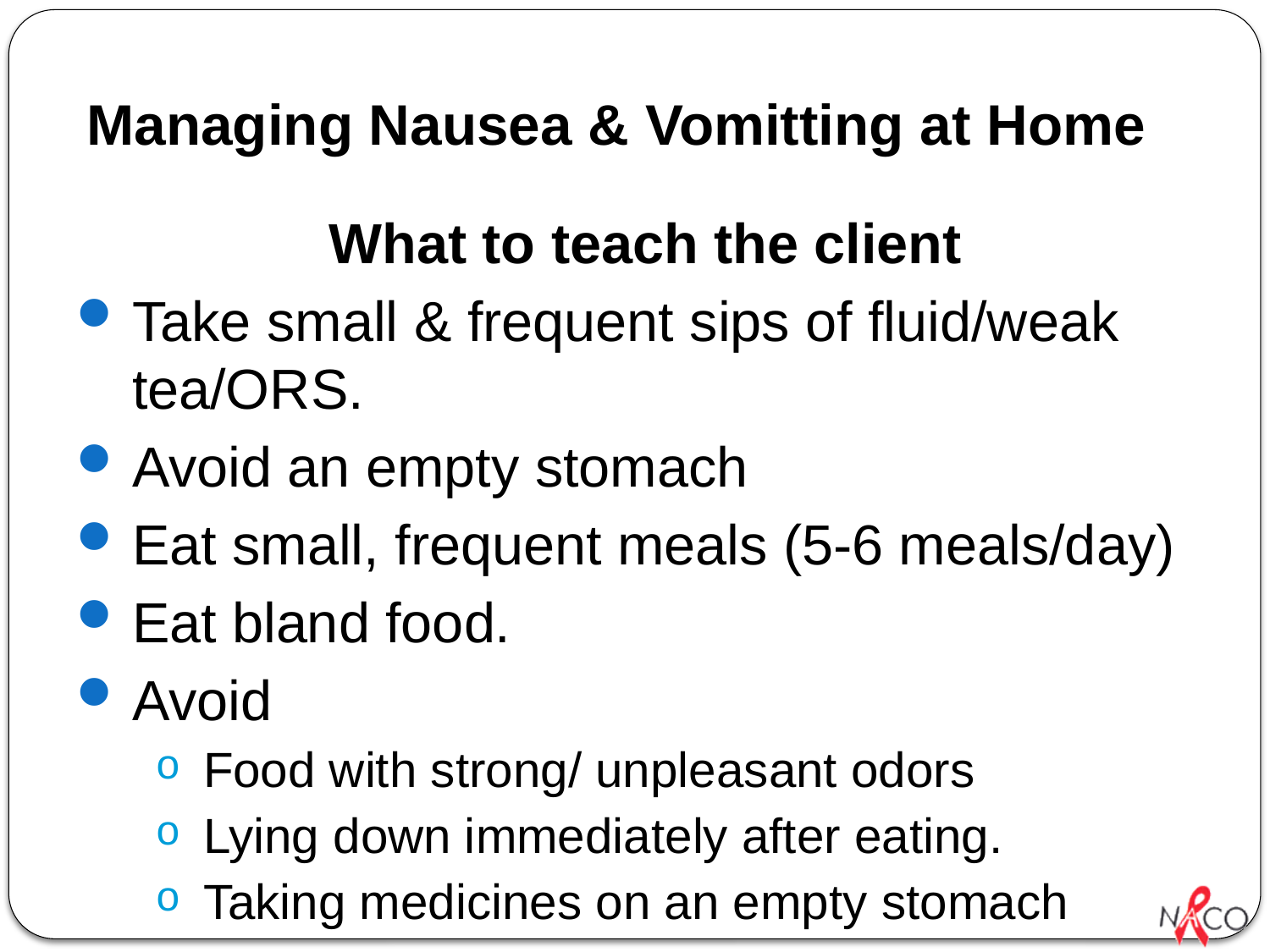

# Managing Nausea & Vomitting at Home
What to teach the client
Take small & frequent sips of fluid/weak tea/ORS.
Avoid an empty stomach
Eat small, frequent meals (5-6 meals/day)
Eat bland food.
Avoid
Food with strong/ unpleasant odors
Lying down immediately after eating.
Taking medicines on an empty stomach